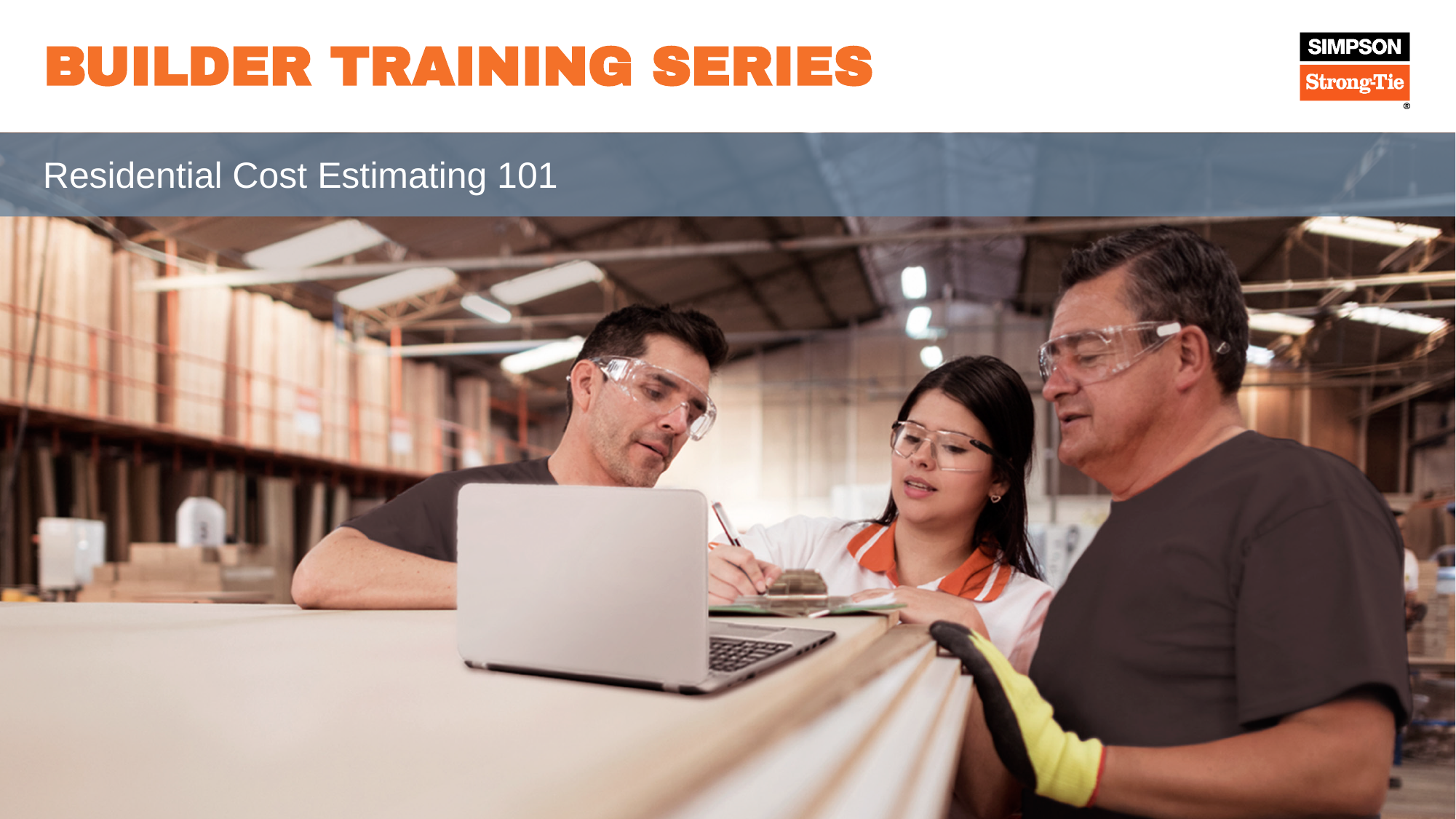

# BUILDER TRAINING SERIES
Residential Cost Estimating 101